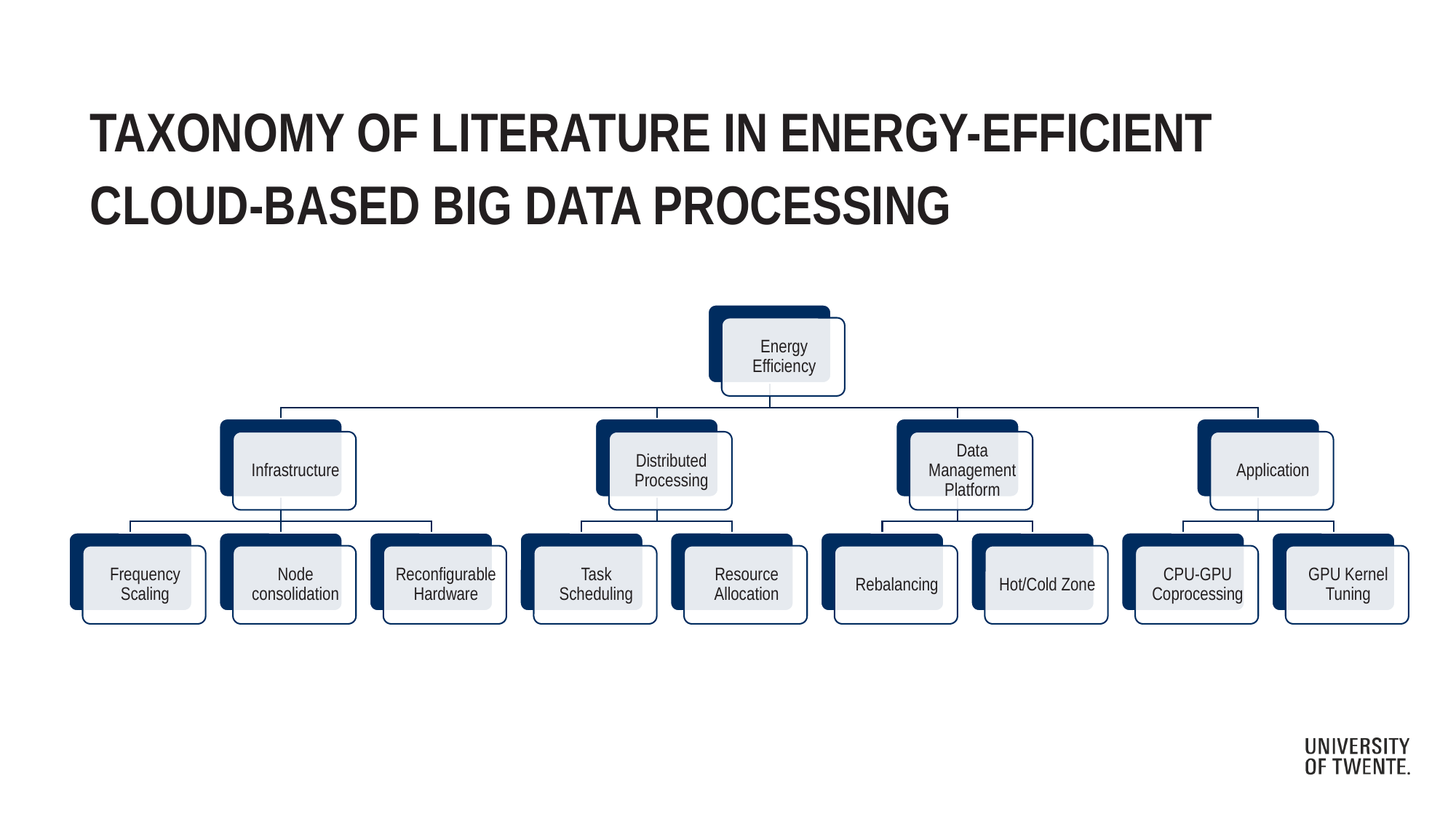

# Taxonomy of Literature in Energy-EfficienT Cloud-based Big Data Processing
Energy Efficiency
Infrastructure
Frequency Scaling
Node consolidation
Reconfigurable Hardware
Distributed Processing
Task Scheduling
Resource Allocation
Data Management Platform
Rebalancing
Hot/Cold Zone
Application
CPU-GPU Coprocessing
GPU Kernel Tuning
10